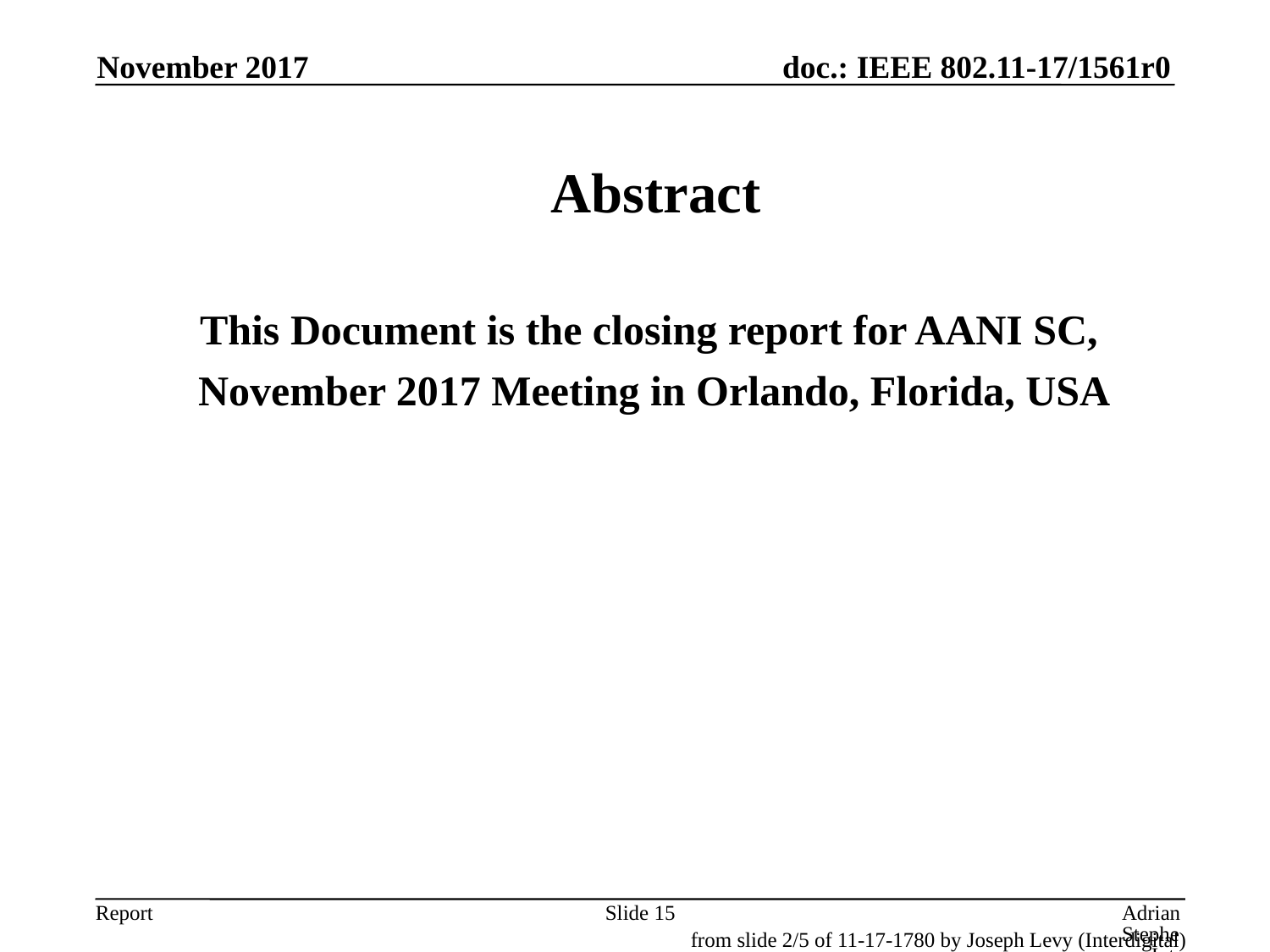

November 2017
Abstract
Abstract
This Document is the closing report for AANI SC,
November 2016 Meeting in San Antonio, TX
This Document is the closing report for AANI SC,
November 2017 Meeting in Orlando, Florida, USA
Slide 15
Adrian Stephens, Intel Corporation
from slide 2/5 of 11-17-1780 by Joseph Levy (Interdigital)